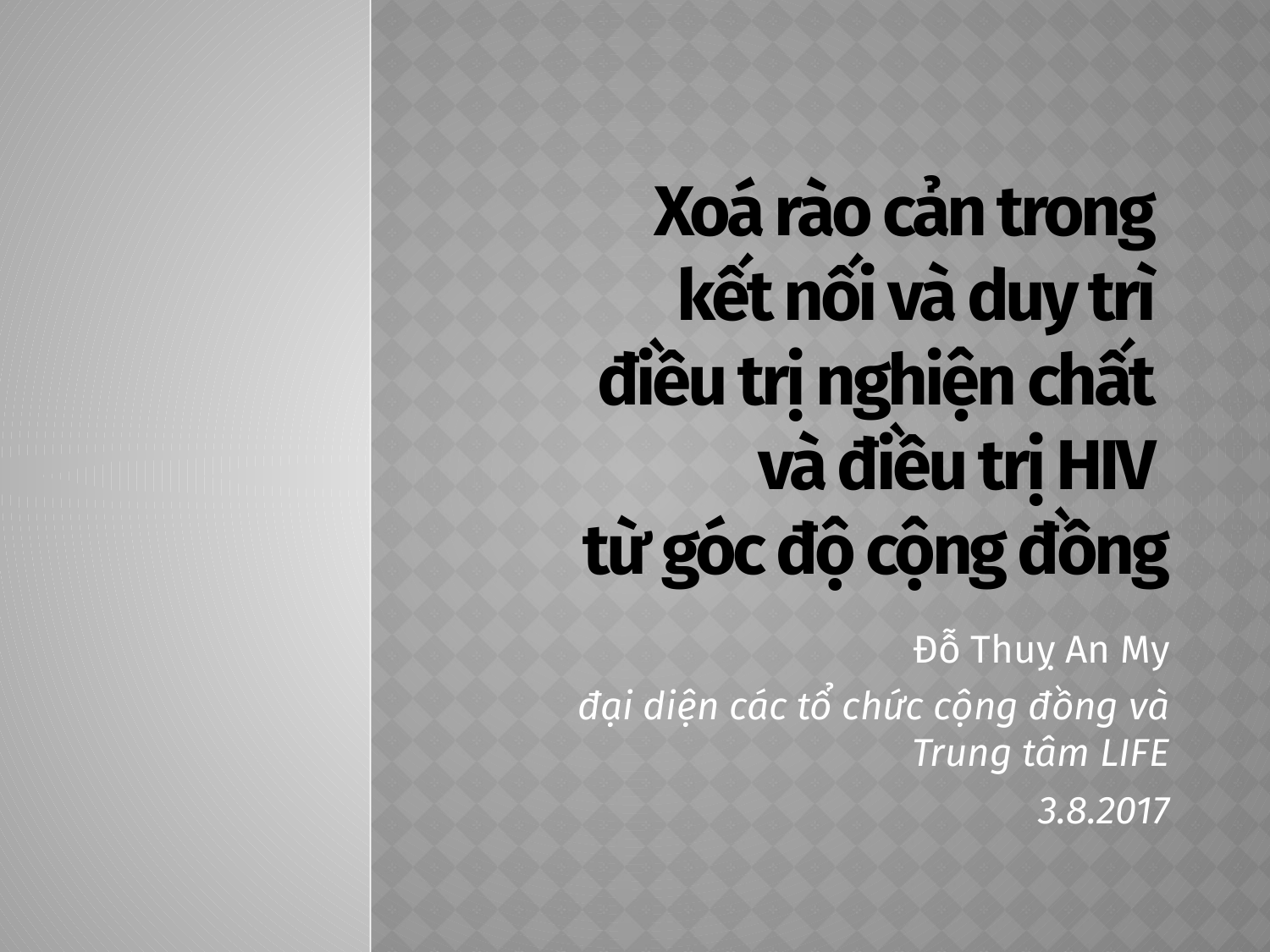

# Xoá rào cản trong kết nối và duy trì điều trị nghiện chất và điều trị HIV từ góc độ cộng đồng
Đỗ Thuỵ An My
đại diện các tổ chức cộng đồng và Trung tâm LIFE
3.8.2017